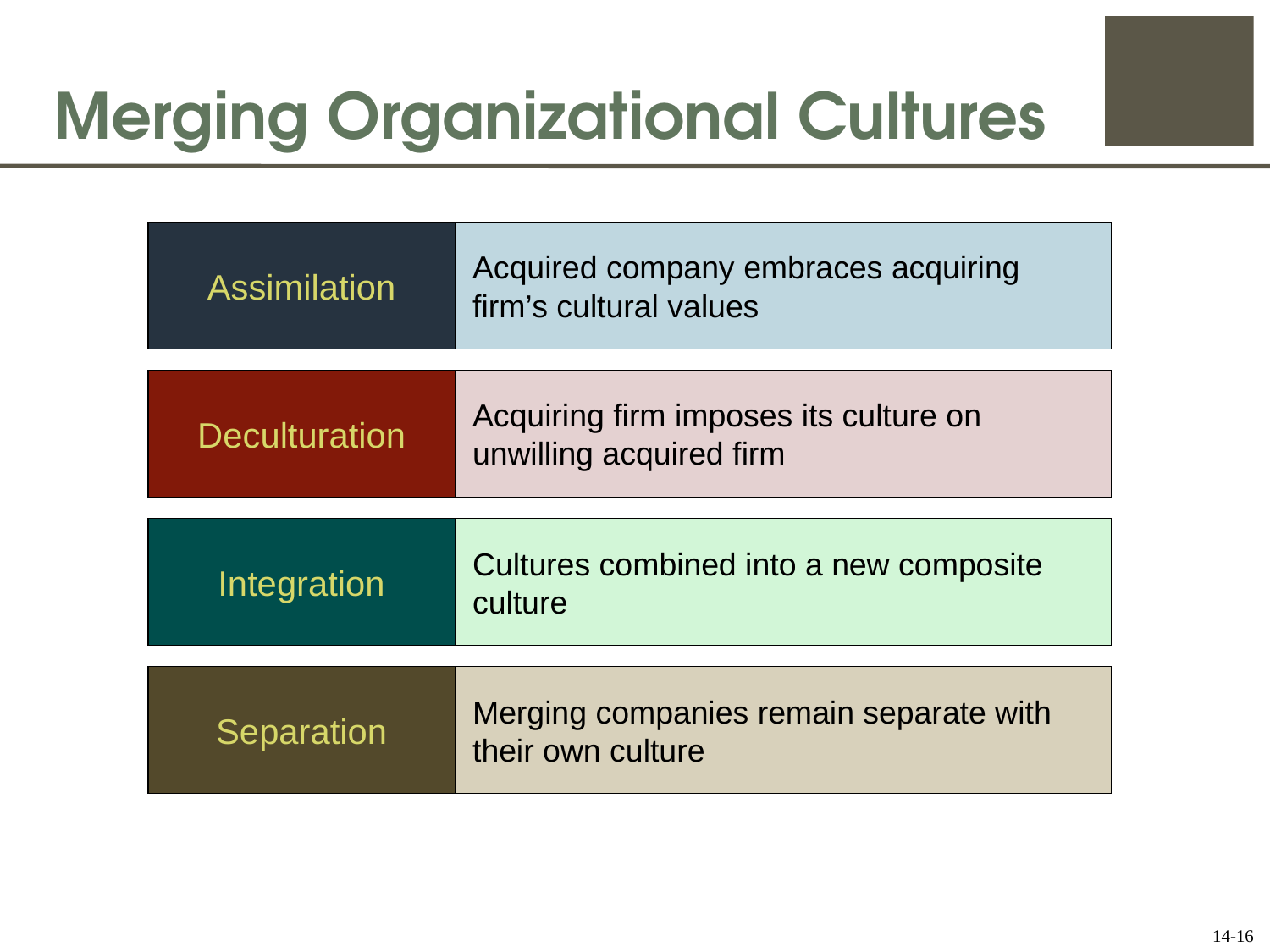

# Merging Organizational Cultures
Assimilation
Acquired company embraces acquiring firm’s cultural values
Deculturation
Acquiring firm imposes its culture on unwilling acquired firm
Integration
Cultures combined into a new composite culture
Separation
Merging companies remain separate with their own culture